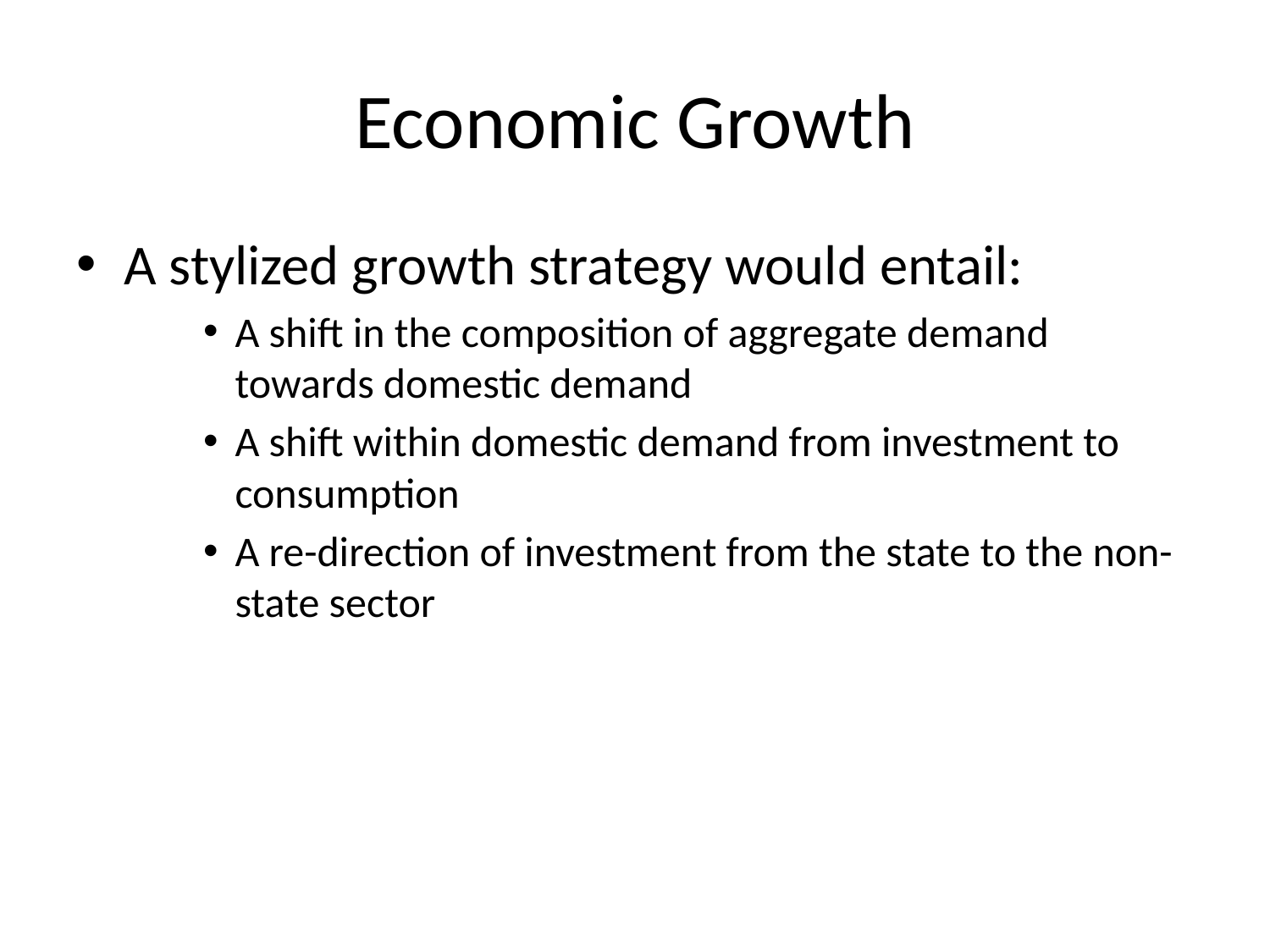

# Economic Growth
A stylized growth strategy would entail:
A shift in the composition of aggregate demand towards domestic demand
A shift within domestic demand from investment to consumption
A re-direction of investment from the state to the non-state sector